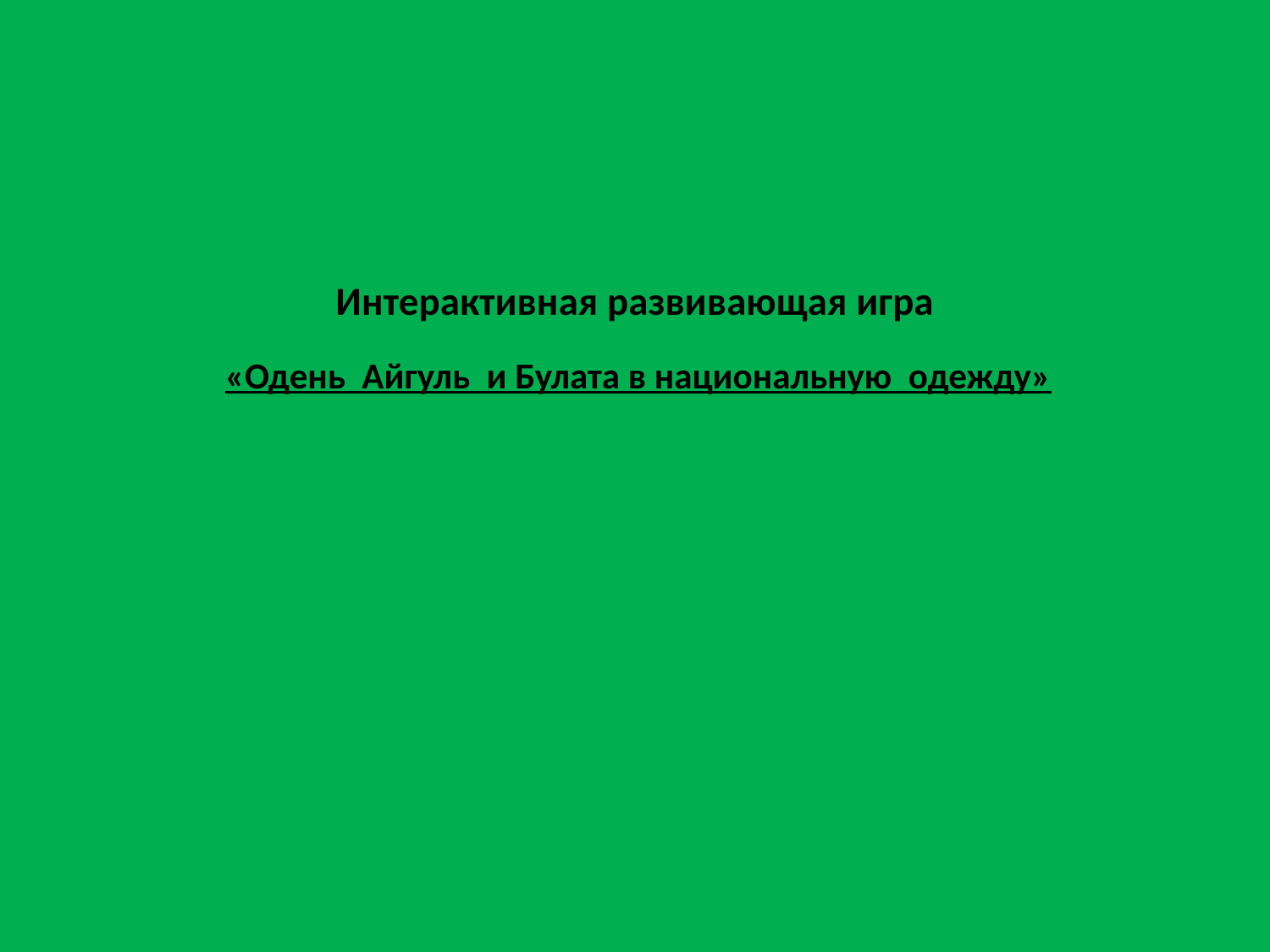

# Интерактивная развивающая игра «Одень  Айгуль  и Булата в национальную  одежду»